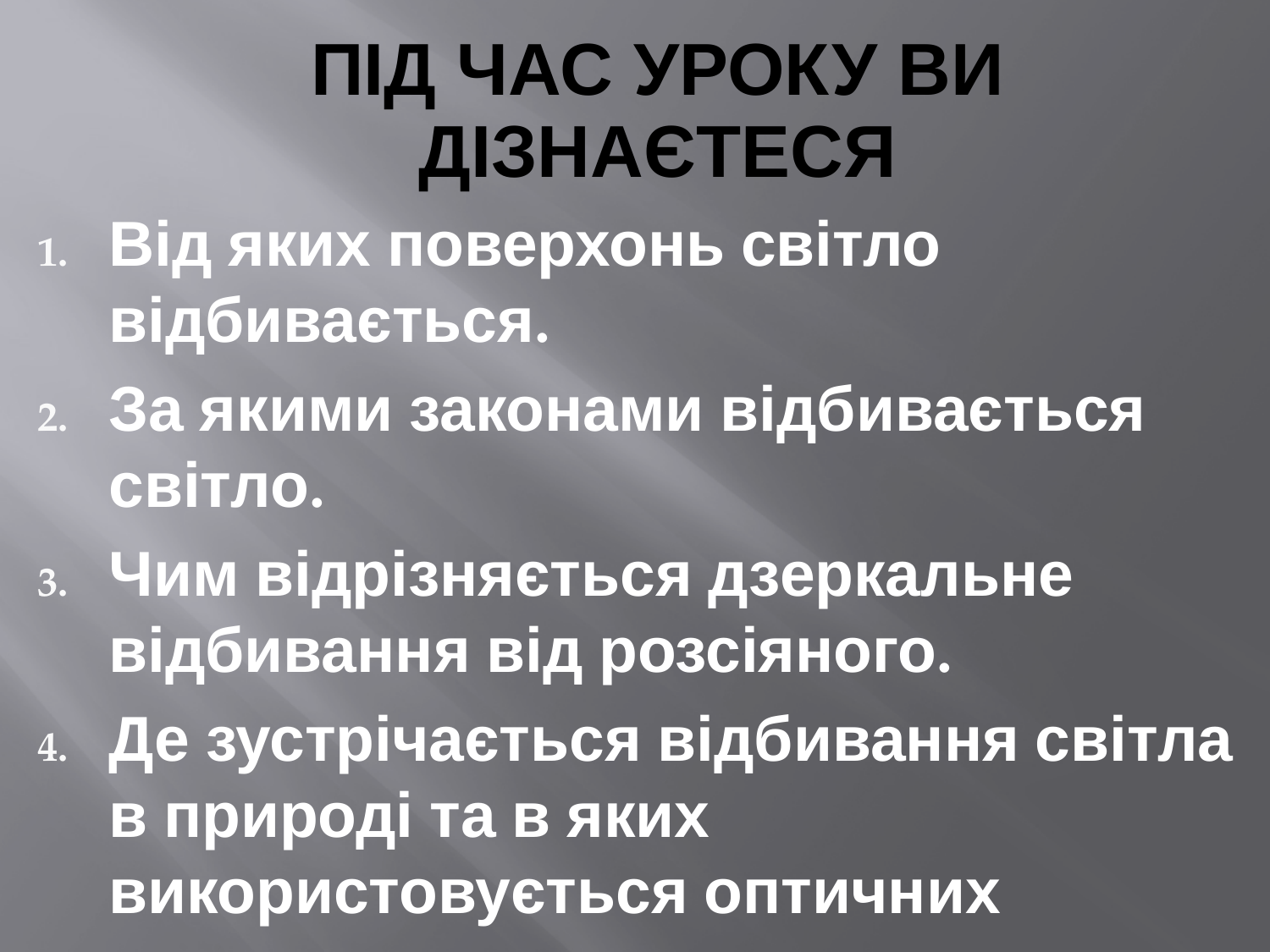

# Під час уроку ви дізнаєтеся
Від яких поверхонь світло відбивається.
За якими законами відбивається світло.
Чим відрізняється дзеркальне відбивання від розсіяного.
Де зустрічається відбивання світла в природі та в яких використовується оптичних приладах.